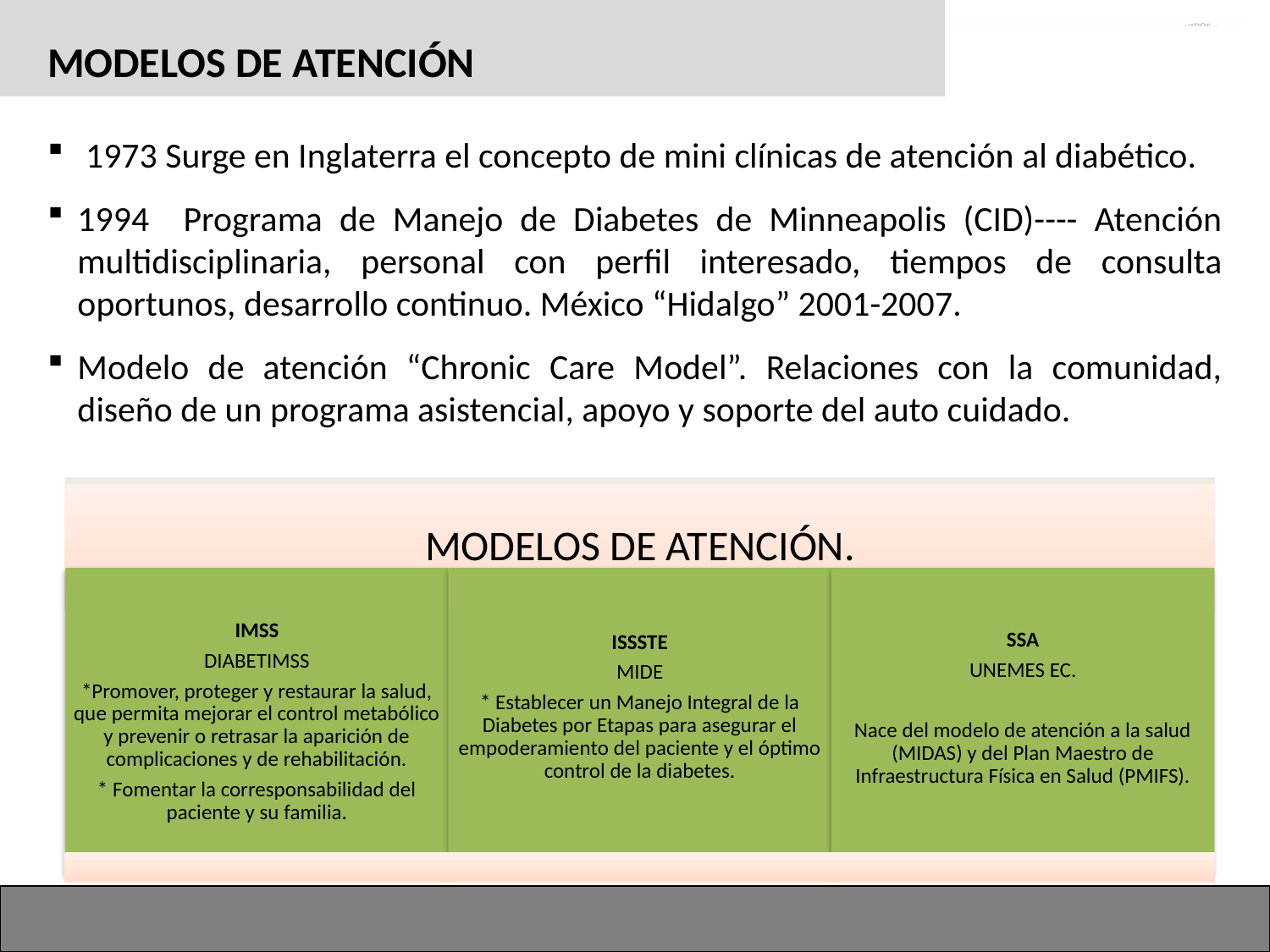

# Modelos de atención

 1973 Surge en Inglaterra el concepto de mini clínicas de atención al diabético.

1994  Programa de Manejo de Diabetes de Minneapolis (CID)---- Atención multidisciplinaria, personal con perfil interesado, tiempos de consulta oportunos, desarrollo continuo. México “Hidalgo” 2001-2007.

Modelo de atención “Chronic Care Model”. Relaciones con la comunidad, diseño de un programa asistencial, apoyo y soporte del auto cuidado.

MODELOS DE ATENCIÓN.
IMSS
DIABETIMSS
*Promover, proteger y restaurar la salud, que permita mejorar el control metabólico y prevenir o retrasar la aparición de complicaciones y de rehabilitación.
* Fomentar la corresponsabilidad del paciente y su familia.
ISSSTE
MIDE
* Establecer un Manejo Integral de la Diabetes por Etapas para asegurar el empoderamiento del paciente y el óptimo control de la diabetes.

SSA
UNEMES EC.

Nace del modelo de atención a la salud (MIDAS) y del Plan Maestro de Infraestructura Física en Salud (PMIFS).

Fuente: Manuales para la atención a la salud ante desastres.